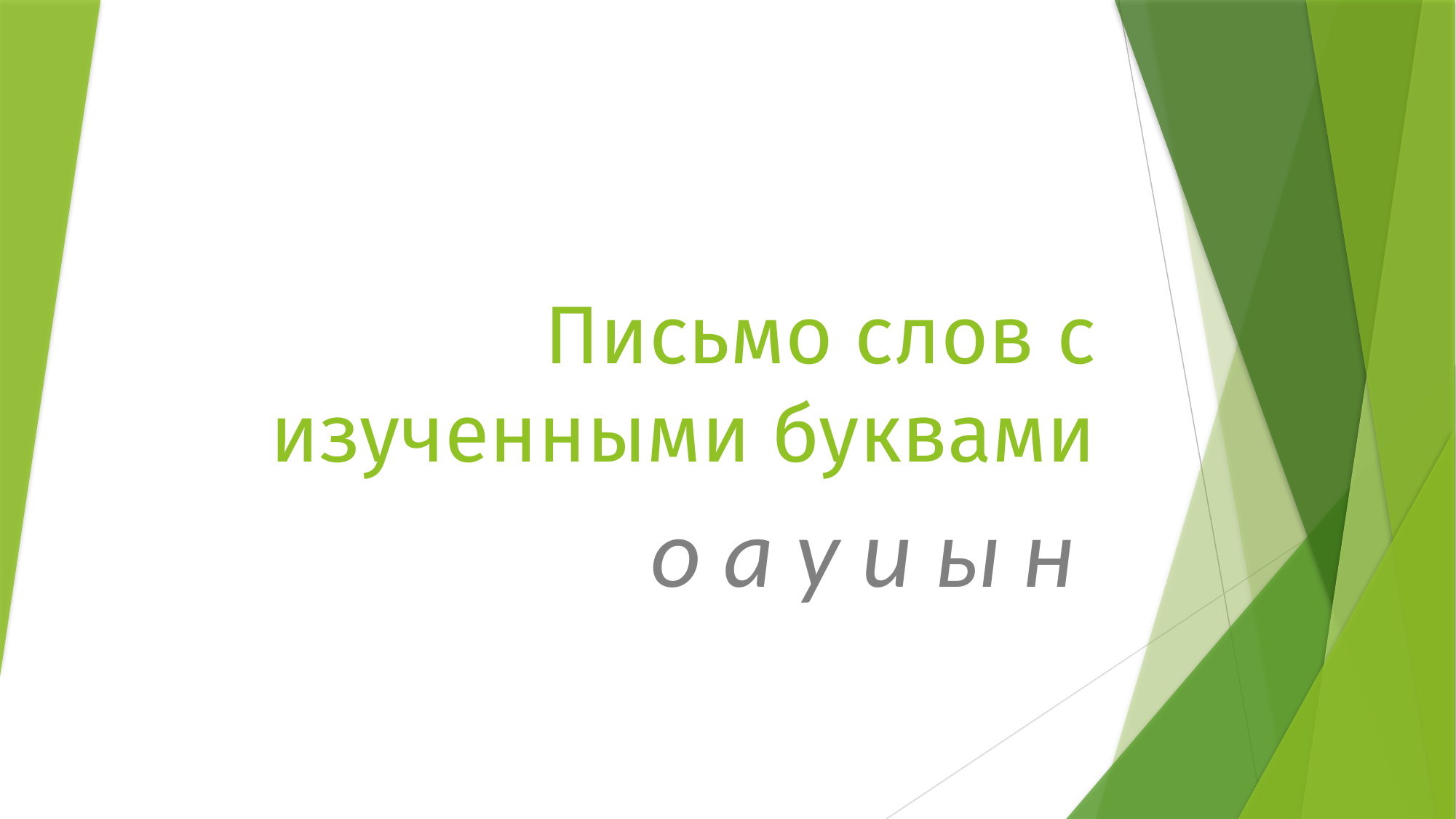

# Письмо слов с изученными буквами
о а у и ы н